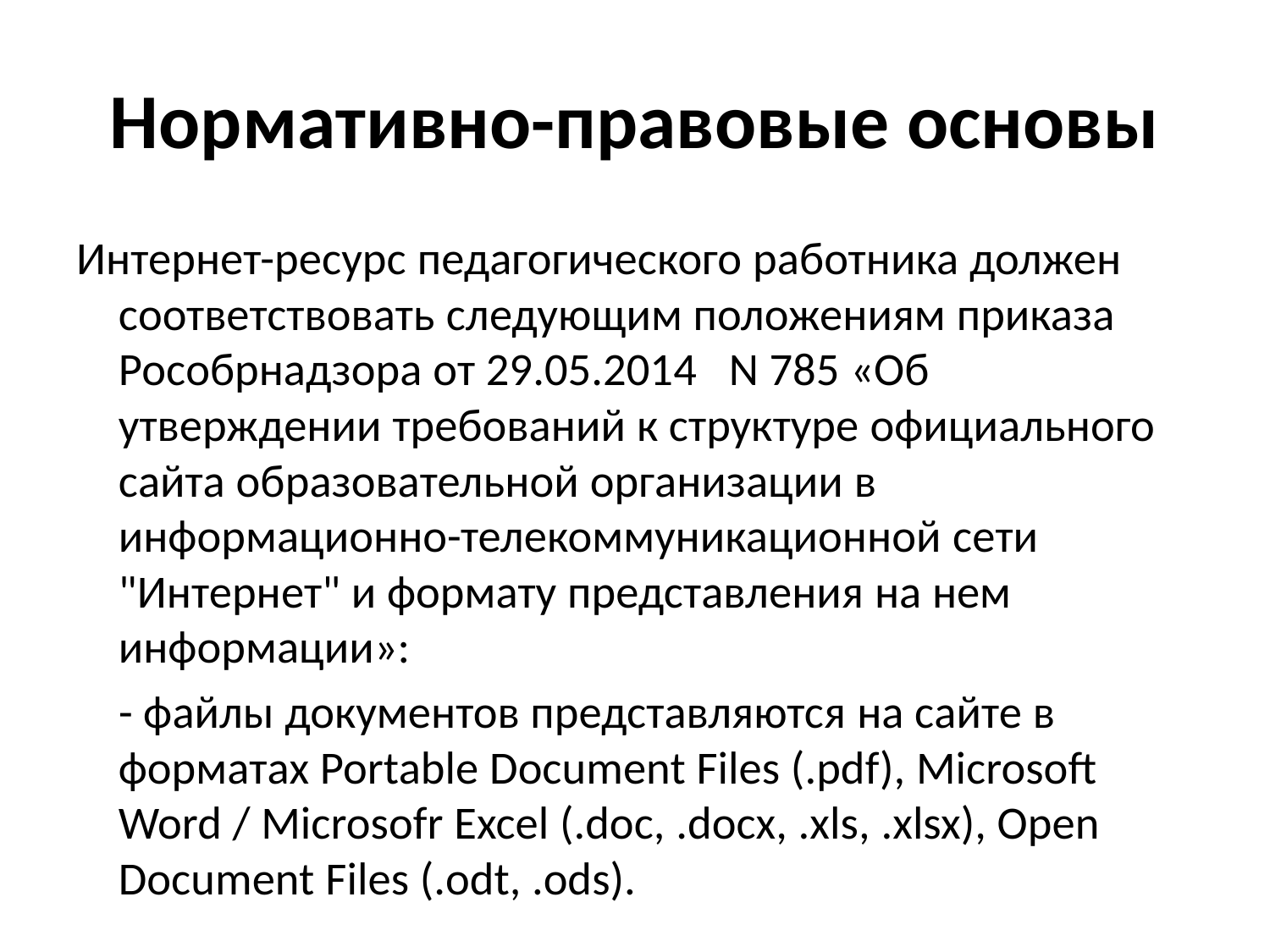

# Нормативно-правовые основы
Интернет-ресурс педагогического работника должен соответствовать следующим положениям приказа Рособрнадзора от 29.05.2014   N 785 «Об утверждении требований к структуре официального сайта образовательной организации в информационно-телекоммуникационной сети "Интернет" и формату представления на нем информации»:
    - файлы документов представляются на сайте в форматах Portable Document Files (.pdf), Microsoft Word / Microsofr Excel (.doc, .docx, .xls, .xlsx), Open Document Files (.odt, .ods).